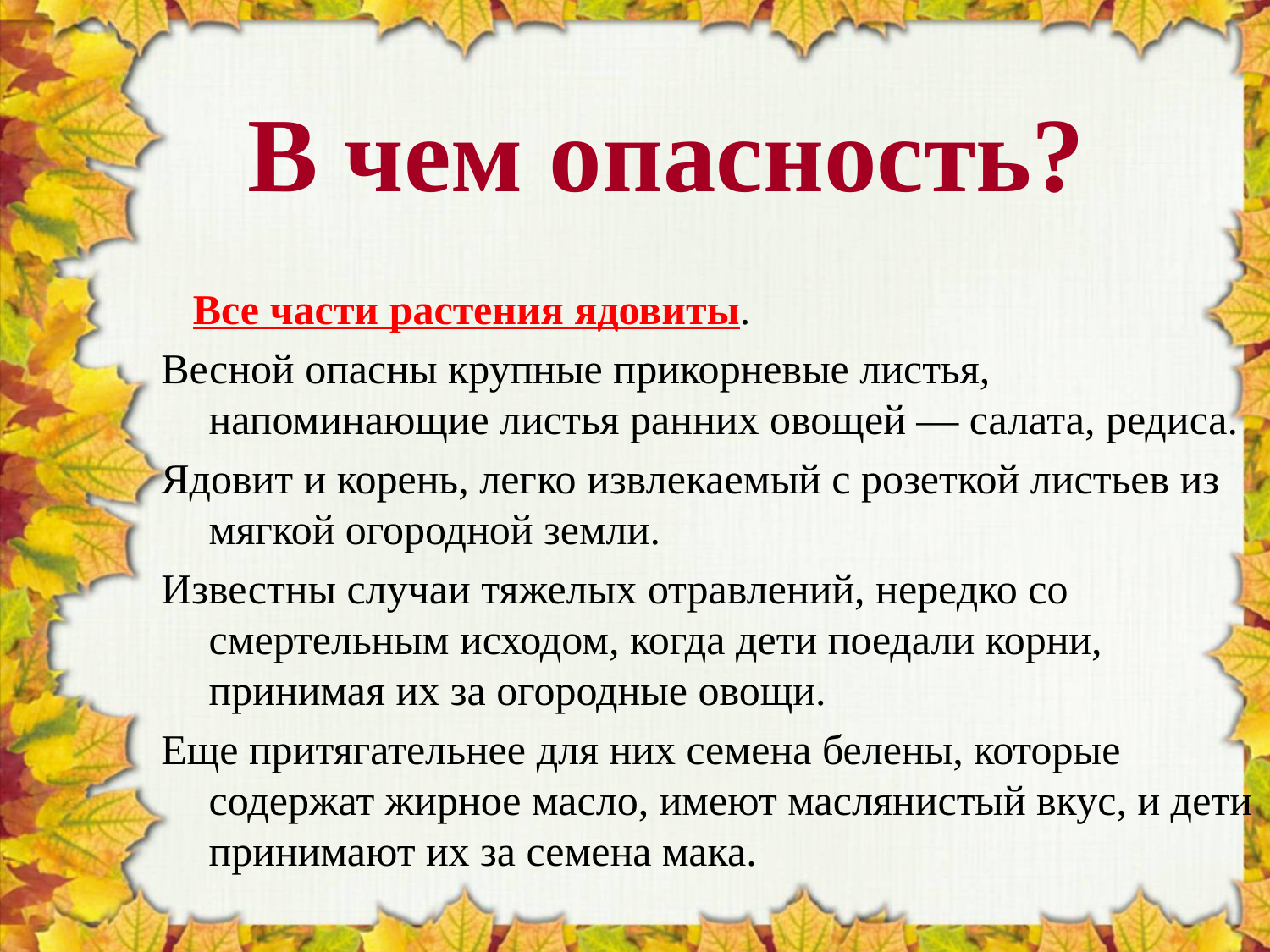

# В чем опасность?
   Все части растения ядовиты.
Весной опасны крупные прикорневые листья, напоминающие листья ранних овощей — салата, редиса.
Ядовит и корень, легко извлекаемый с розеткой листьев из мягкой огородной земли.
Известны случаи тяжелых отравлений, нередко со смертельным исходом, когда дети поедали корни, принимая их за огородные овощи.
Еще притягательнее для них семена белены, которые содержат жирное масло, имеют маслянистый вкус, и дети принимают их за семена мака.